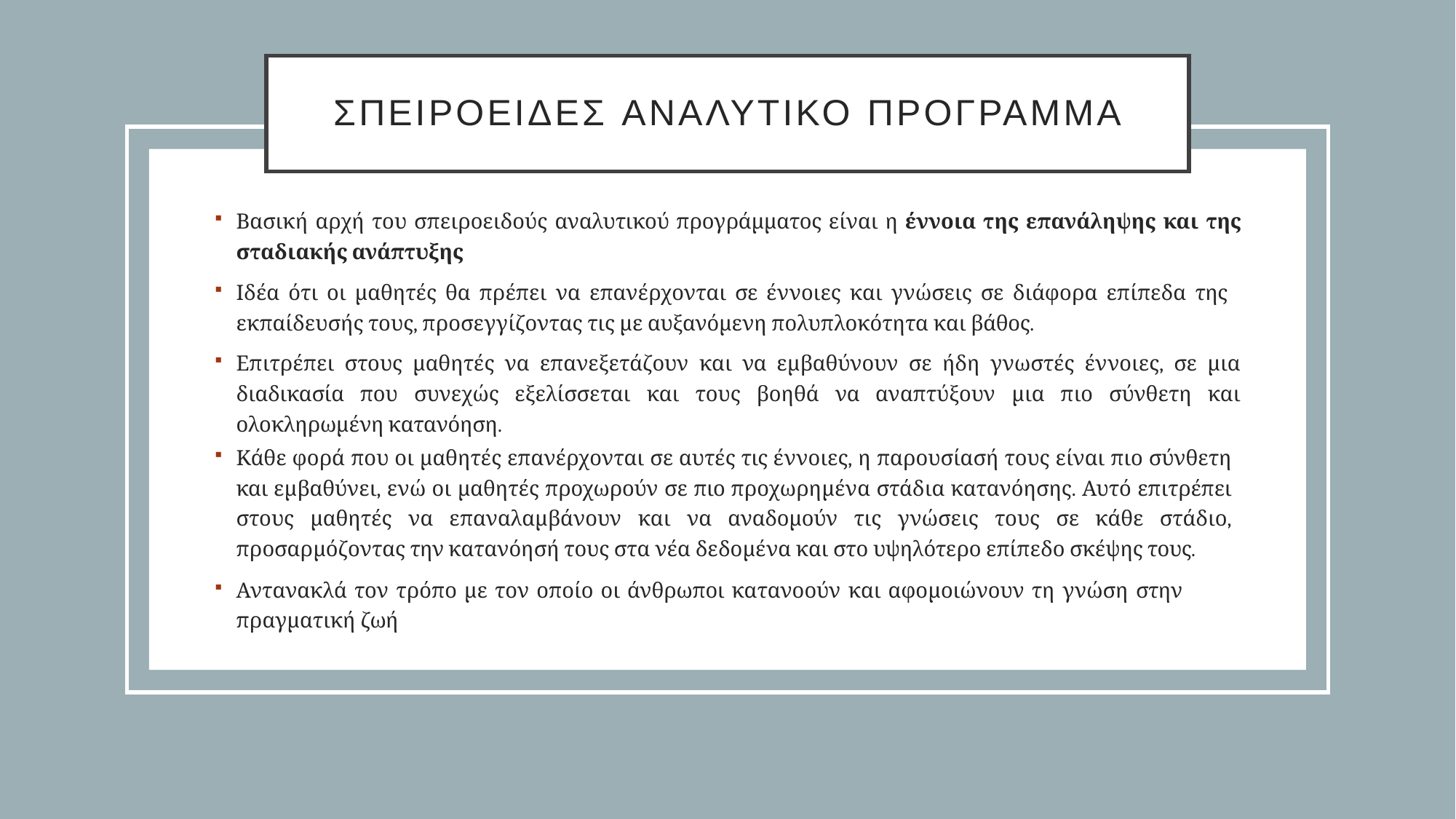

# ΣΠΕΙΡΟΕΙΔΕΣ ΑΝΑΛΥΤΙΚΟ ΠΡΟΓΡΑΜΜΑ

Βασική αρχή του σπειροειδούς αναλυτικού προγράμματος είναι η έννοια της επανάληψης και της σταδιακής ανάπτυξης
Ιδέα ότι οι μαθητές θα πρέπει να επανέρχονται σε έννοιες και γνώσεις σε διάφορα επίπεδα της εκπαίδευσής τους, προσεγγίζοντας τις με αυξανόμενη πολυπλοκότητα και βάθος.
Επιτρέπει στους μαθητές να επανεξετάζουν και να εμβαθύνουν σε ήδη γνωστές έννοιες, σε μια διαδικασία που συνεχώς εξελίσσεται και τους βοηθά να αναπτύξουν μια πιο σύνθετη και ολοκληρωμένη κατανόηση.
Κάθε φορά που οι μαθητές επανέρχονται σε αυτές τις έννοιες, η παρουσίασή τους είναι πιο σύνθετη και εμβαθύνει, ενώ οι μαθητές προχωρούν σε πιο προχωρημένα στάδια κατανόησης. Αυτό επιτρέπει στους μαθητές να επαναλαμβάνουν και να αναδομούν τις γνώσεις τους σε κάθε στάδιο, προσαρμόζοντας την κατανόησή τους στα νέα δεδομένα και στο υψηλότερο επίπεδο σκέψης τους.
Αντανακλά τον τρόπο με τον οποίο οι άνθρωποι κατανοούν και αφομοιώνουν τη γνώση στην πραγματική ζωή